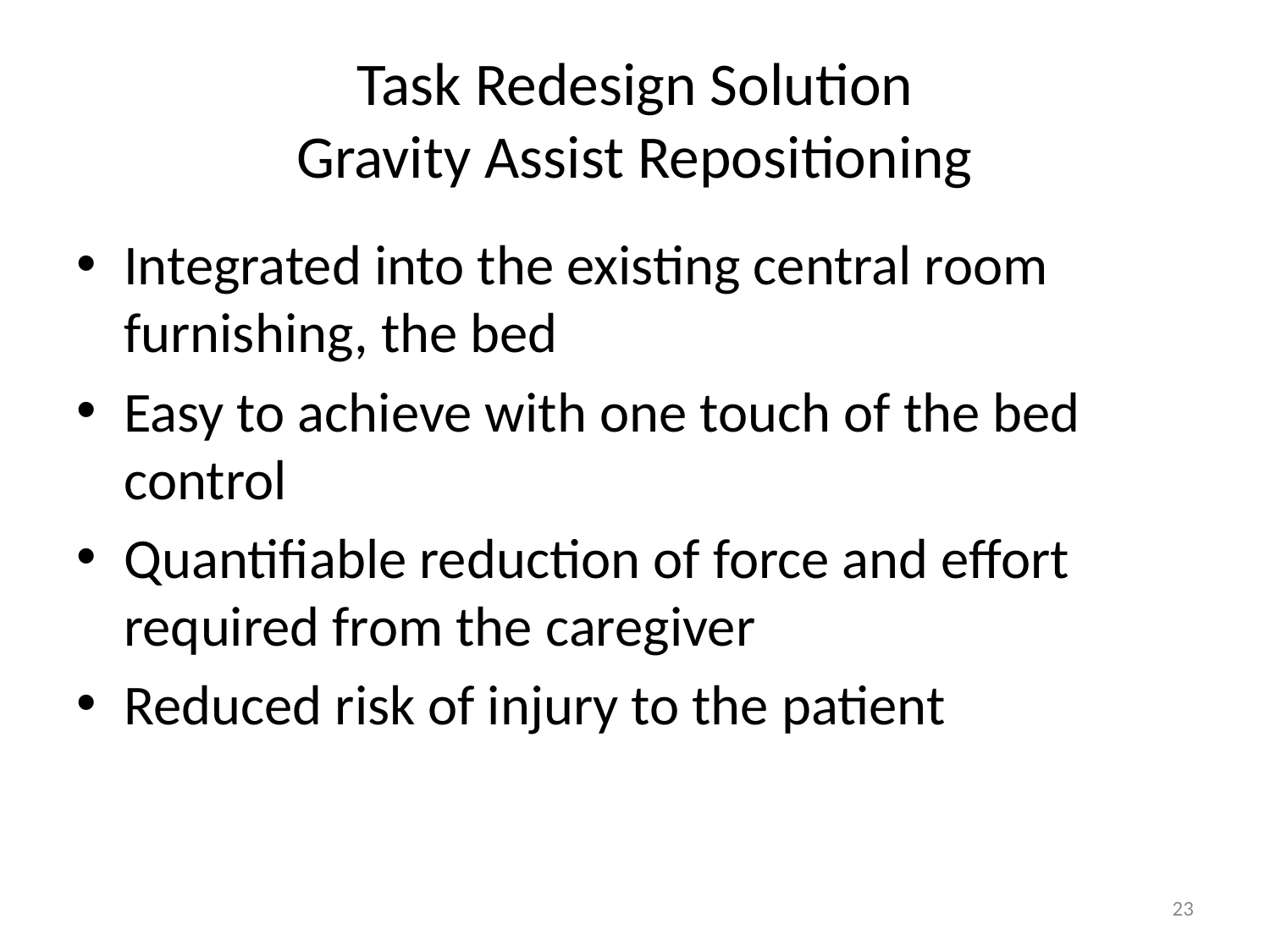

# Task Redesign Solution Gravity Assist Repositioning
Integrated into the existing central room furnishing, the bed
Easy to achieve with one touch of the bed control
Quantifiable reduction of force and effort required from the caregiver
Reduced risk of injury to the patient
23